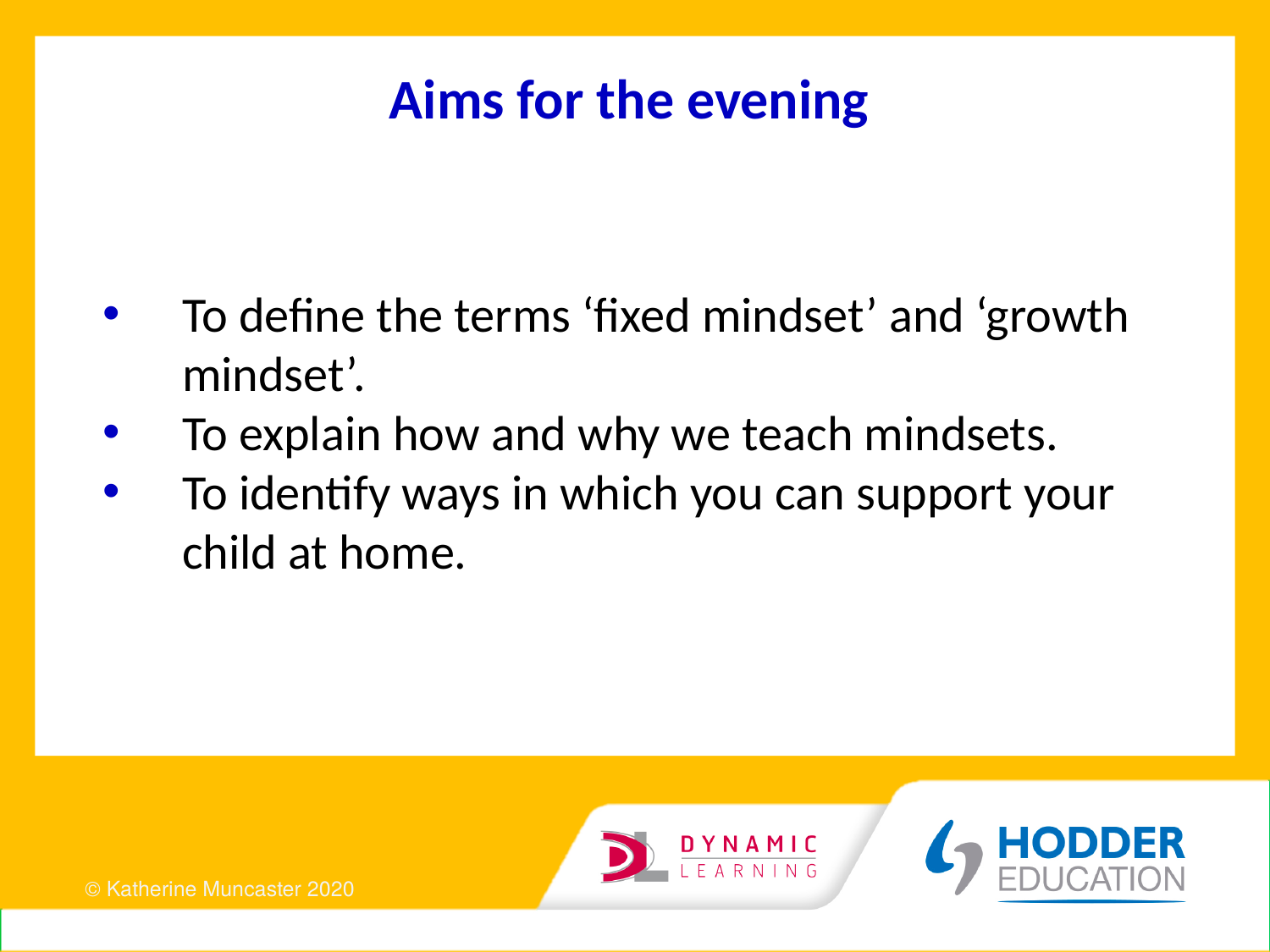

# Aims for the evening
To define the terms ‘fixed mindset’ and ‘growth mindset’.
To explain how and why we teach mindsets.
To identify ways in which you can support your child at home.